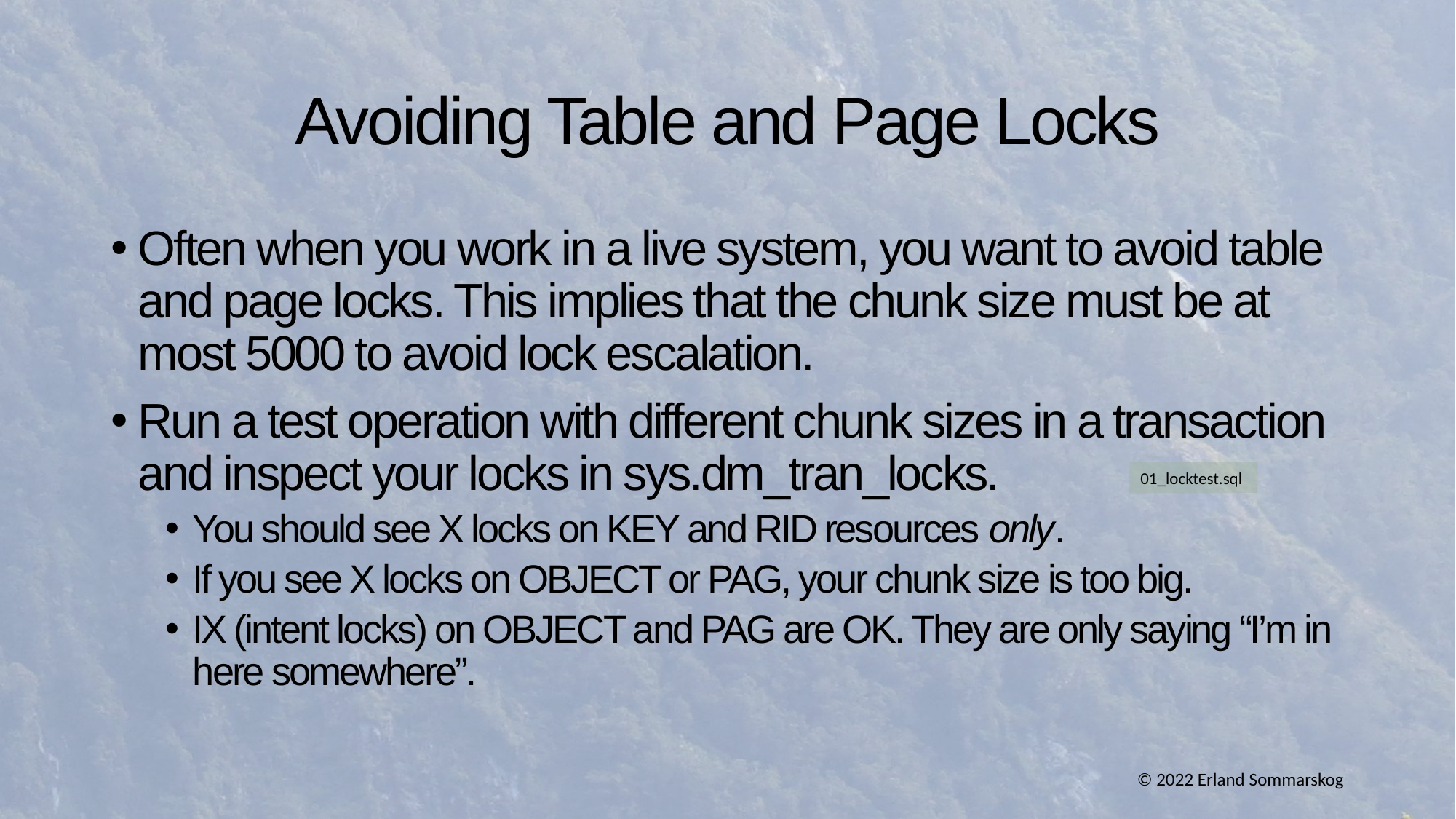

# Avoiding Table and Page Locks
Often when you work in a live system, you want to avoid table and page locks. This implies that the chunk size must be at most 5000 to avoid lock escalation.
Run a test operation with different chunk sizes in a transaction and inspect your locks in sys.dm_tran_locks.
You should see X locks on KEY and RID resources only.
If you see X locks on OBJECT or PAG, your chunk size is too big.
IX (intent locks) on OBJECT and PAG are OK. They are only saying “I’m in here somewhere”.
01_locktest.sql
© 2022 Erland Sommarskog